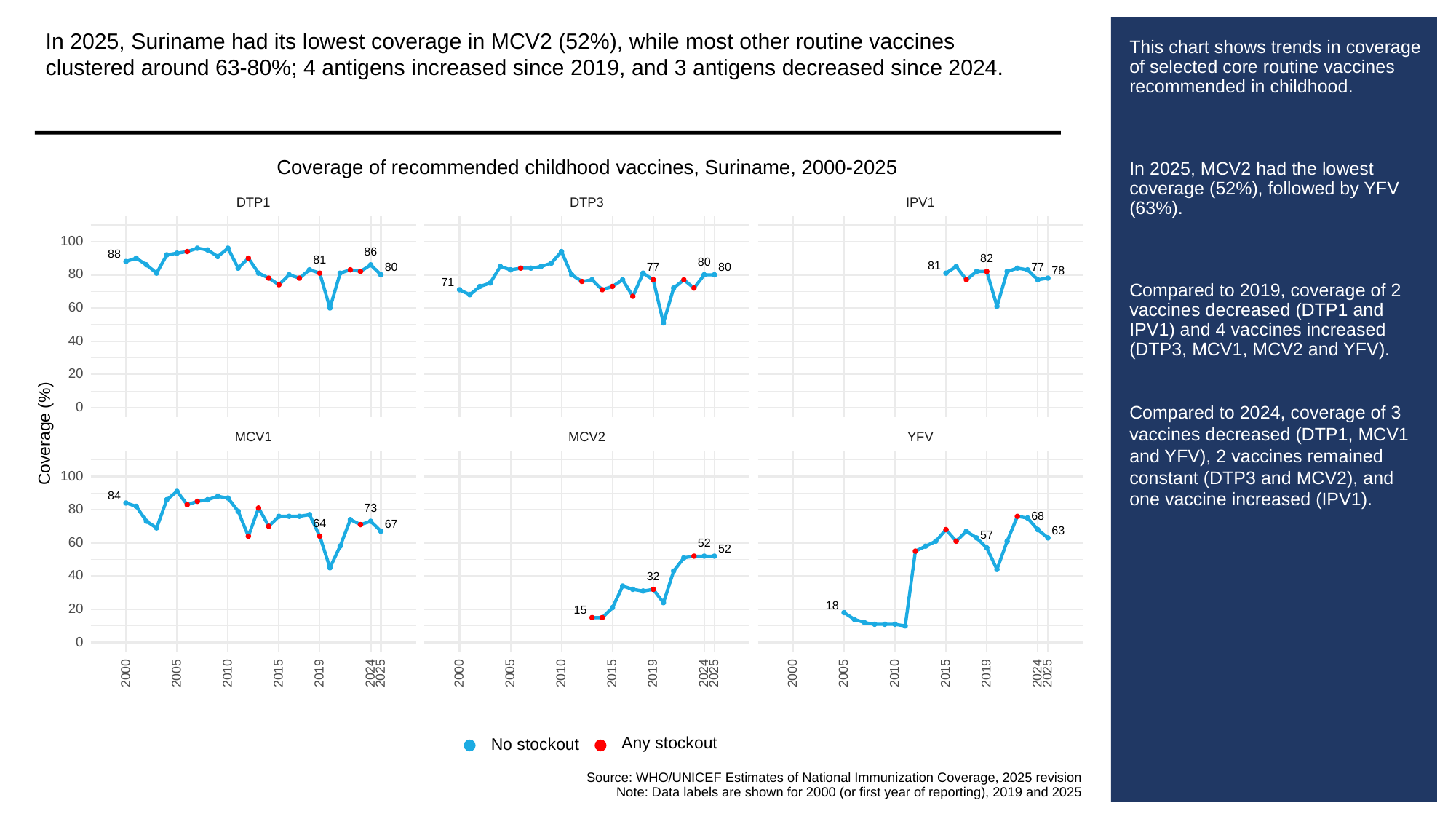

In 2025, Suriname had its lowest coverage in MCV2 (52%), while most other routine vaccines clustered around 63-80%; 4 antigens increased since 2019, and 3 antigens decreased since 2024.
# This chart shows trends in coverage of selected core routine vaccines recommended in childhood.

In 2025, MCV2 had the lowest coverage (52%), followed by YFV (63%).

Compared to 2019, coverage of 2 vaccines decreased (DTP1 and IPV1) and 4 vaccines increased (DTP3, MCV1, MCV2 and YFV).

Compared to 2024, coverage of 3 vaccines decreased (DTP1, MCV1 and YFV), 2 vaccines remained constant (DTP3 and MCV2), and one vaccine increased (IPV1).

Coverage of recommended childhood vaccines, Suriname, 2000-2025
DTP3
DTP1
IPV1

100

86

88

82

81
80

81

77
77
80
80

78

80

71

60

40

20

0

Coverage (%)
MCV1
MCV2
YFV

100

84

73
80

68

64
67

63

57

60

52

52

40
32

18
20

15

0

2000
2005
2010
2015
2019
2024
2025
2000
2005
2010
2015
2019
2024
2025
2000
2005
2010
2015
2019
2024
2025
Any stockout
No stockout

Source: WHO/UNICEF Estimates of National Immunization Coverage, 2025 revision
Note: Data labels are shown for 2000 (or first year of reporting), 2019 and 2025